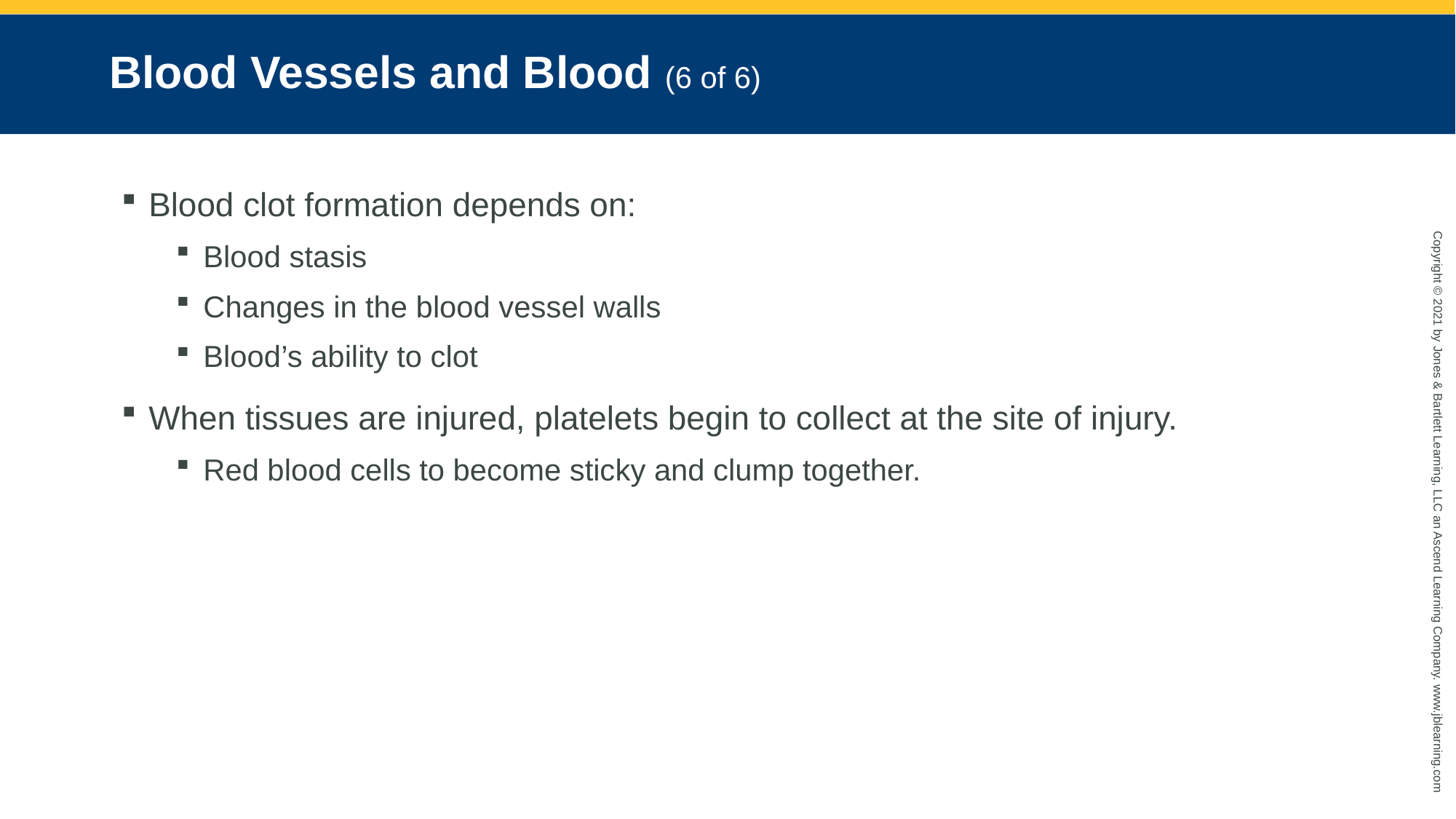

# Blood Vessels and Blood (6 of 6)
Blood clot formation depends on:
Blood stasis
Changes in the blood vessel walls
Blood’s ability to clot
When tissues are injured, platelets begin to collect at the site of injury.
Red blood cells to become sticky and clump together.